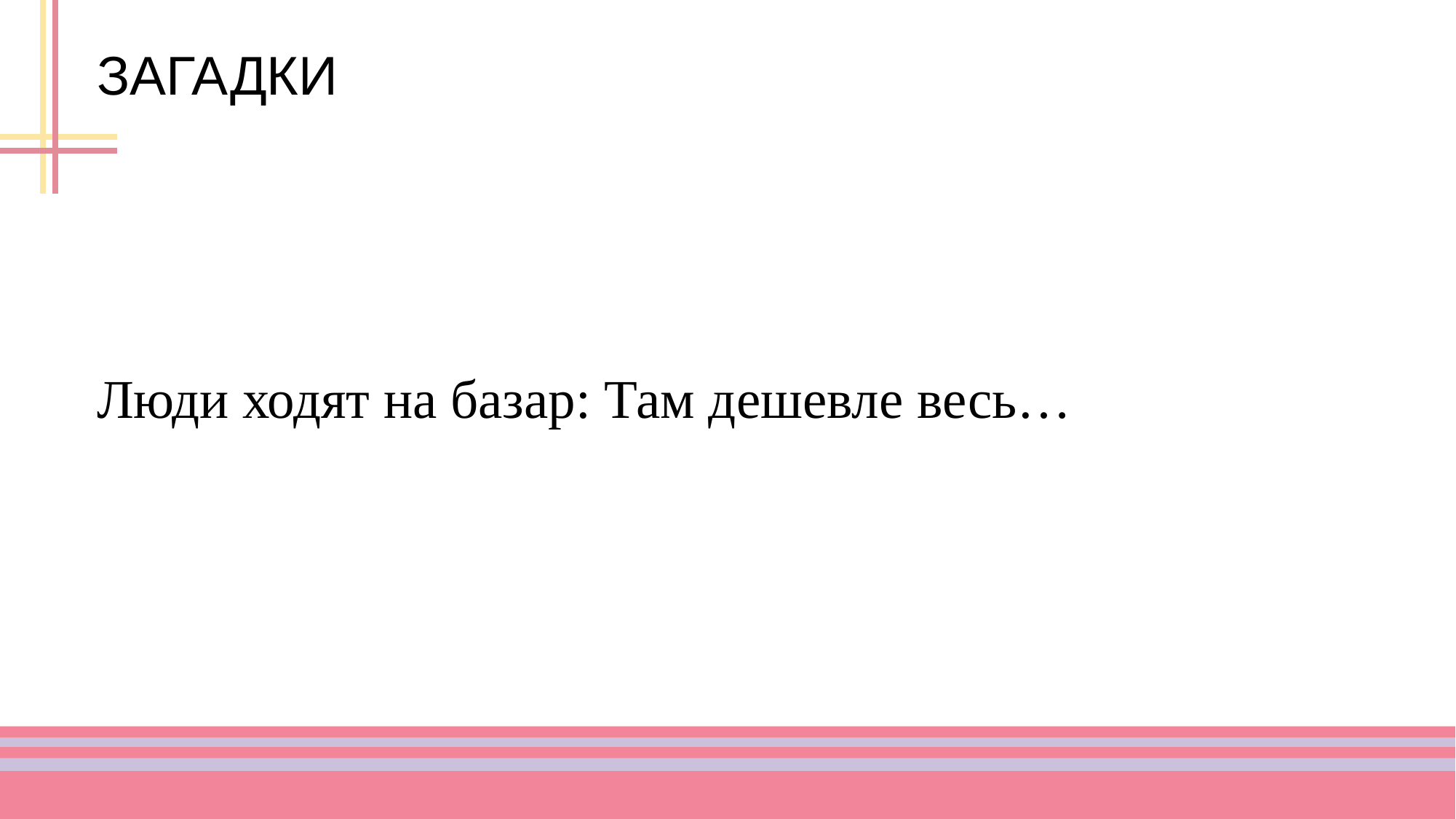

# ЗАГАДКИ

Люди ходят на базар: Там дешевле весь…

5